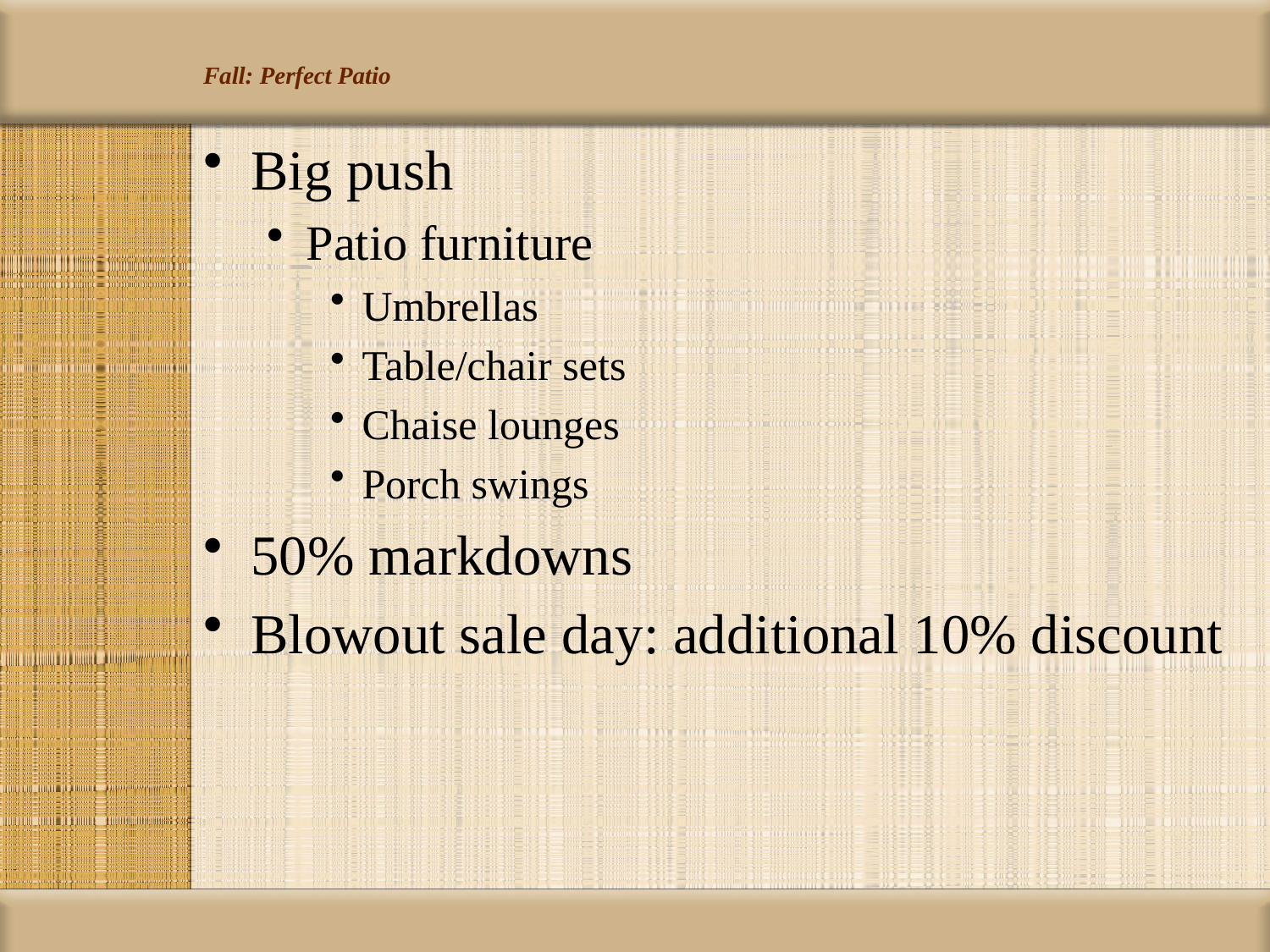

# Fall: Perfect Patio
Big push
Patio furniture
Umbrellas
Table/chair sets
Chaise lounges
Porch swings
50% markdowns
Blowout sale day: additional 10% discount